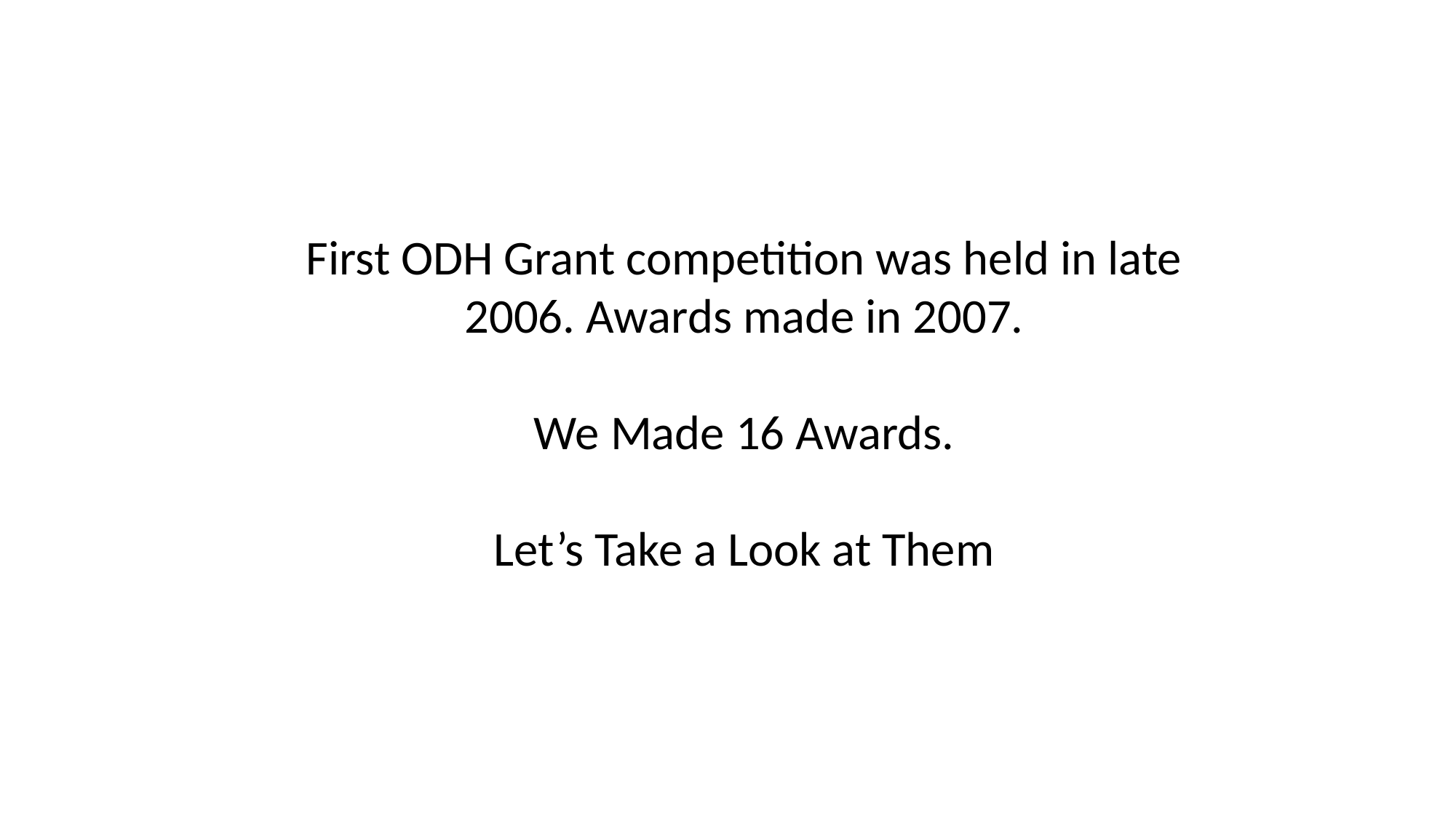

First ODH Grant competition was held in late 2006. Awards made in 2007.

We Made 16 Awards.

Let’s Take a Look at Them